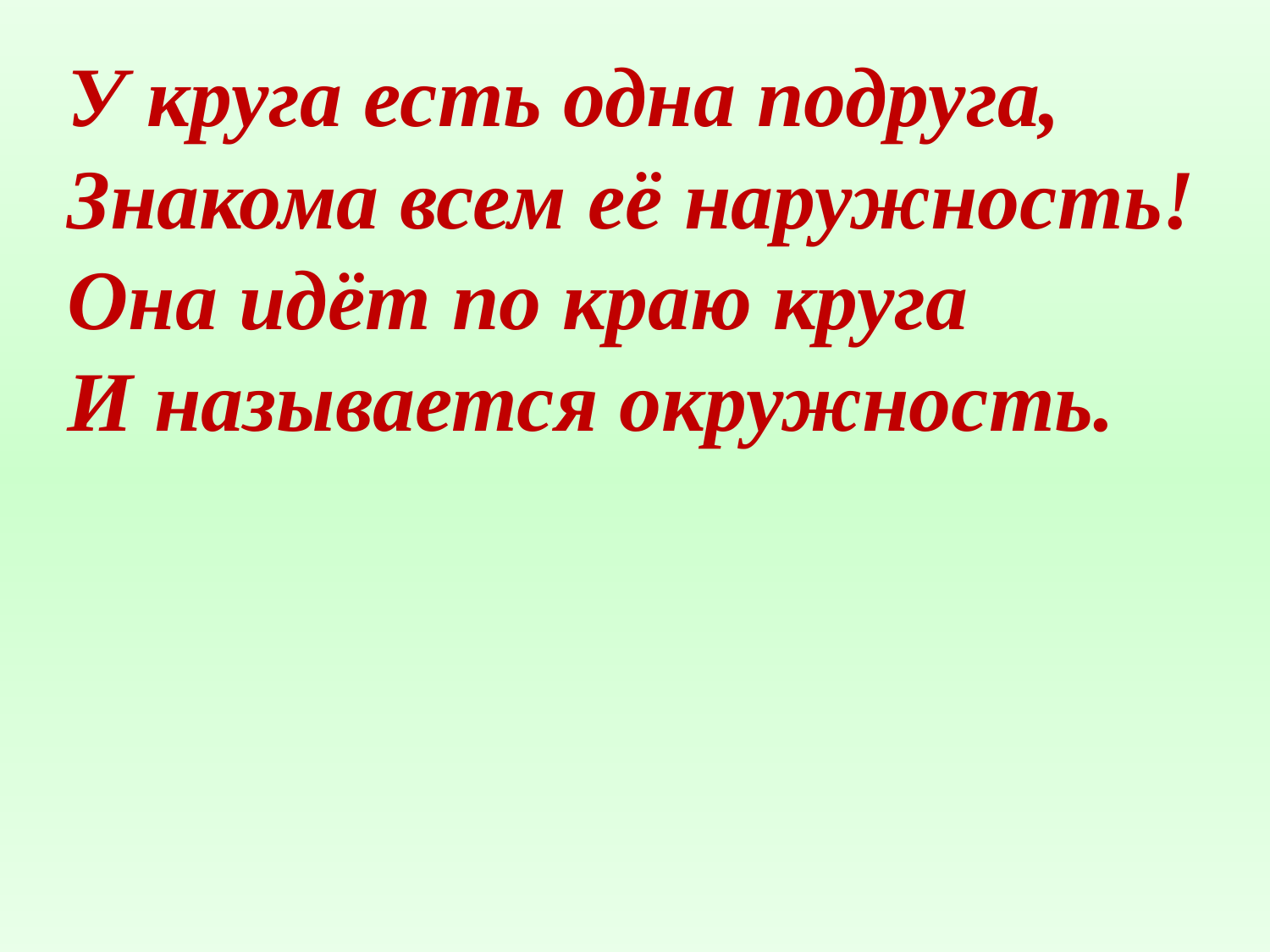

У круга есть одна подруга,
Знакома всем её наружность!
Она идёт по краю круга
И называется окружность.